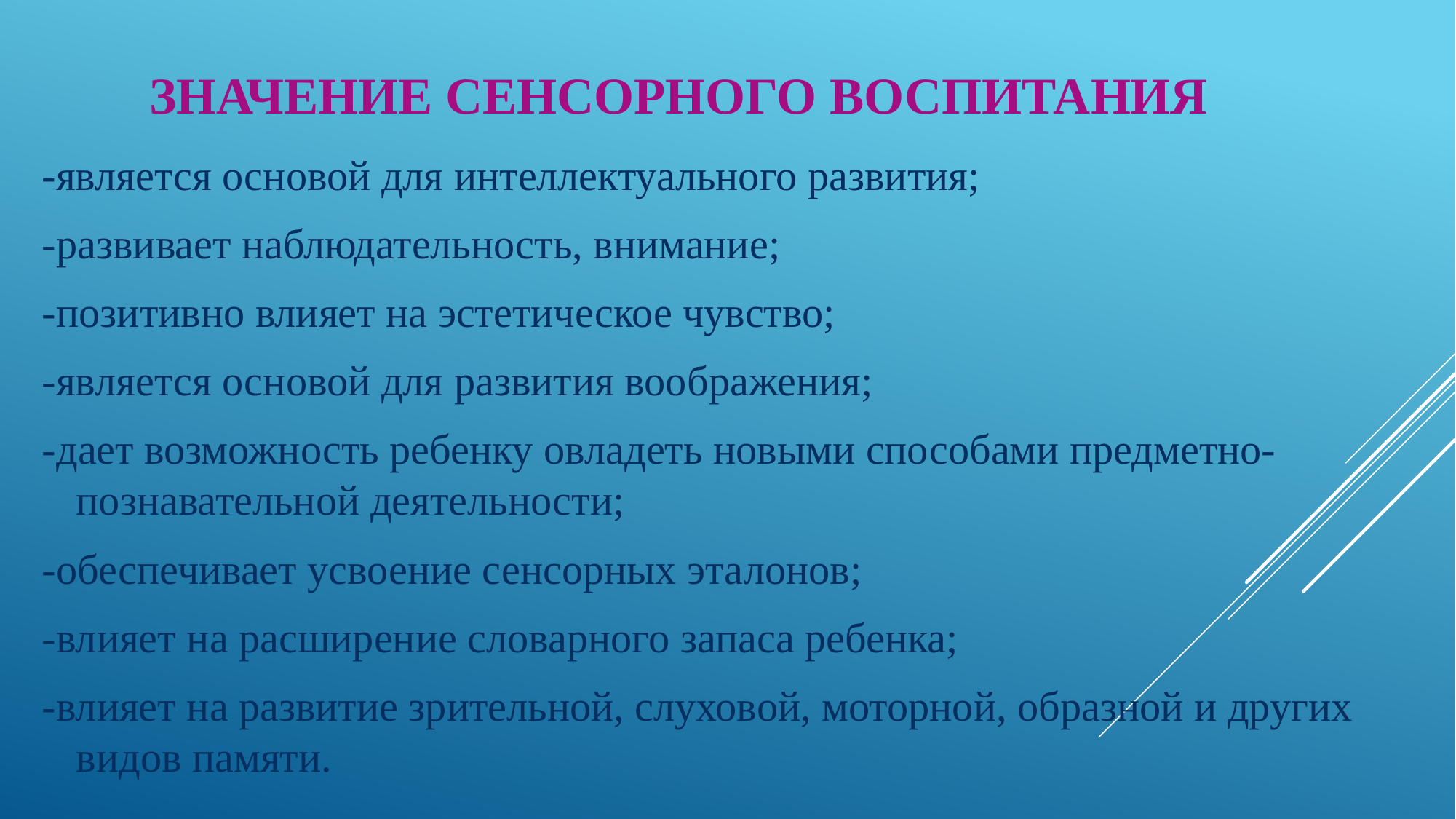

# Значение сенсорного воспитания
-является основой для интеллектуального развития;
-развивает наблюдательность, внимание;
-позитивно влияет на эстетическое чувство;
-является основой для развития воображения;
-дает возможность ребенку овладеть новыми способами предметно- познавательной деятельности;
-обеспечивает усвоение сенсорных эталонов;
-влияет на расширение словарного запаса ребенка;
-влияет на развитие зрительной, слуховой, моторной, образной и других видов памяти.